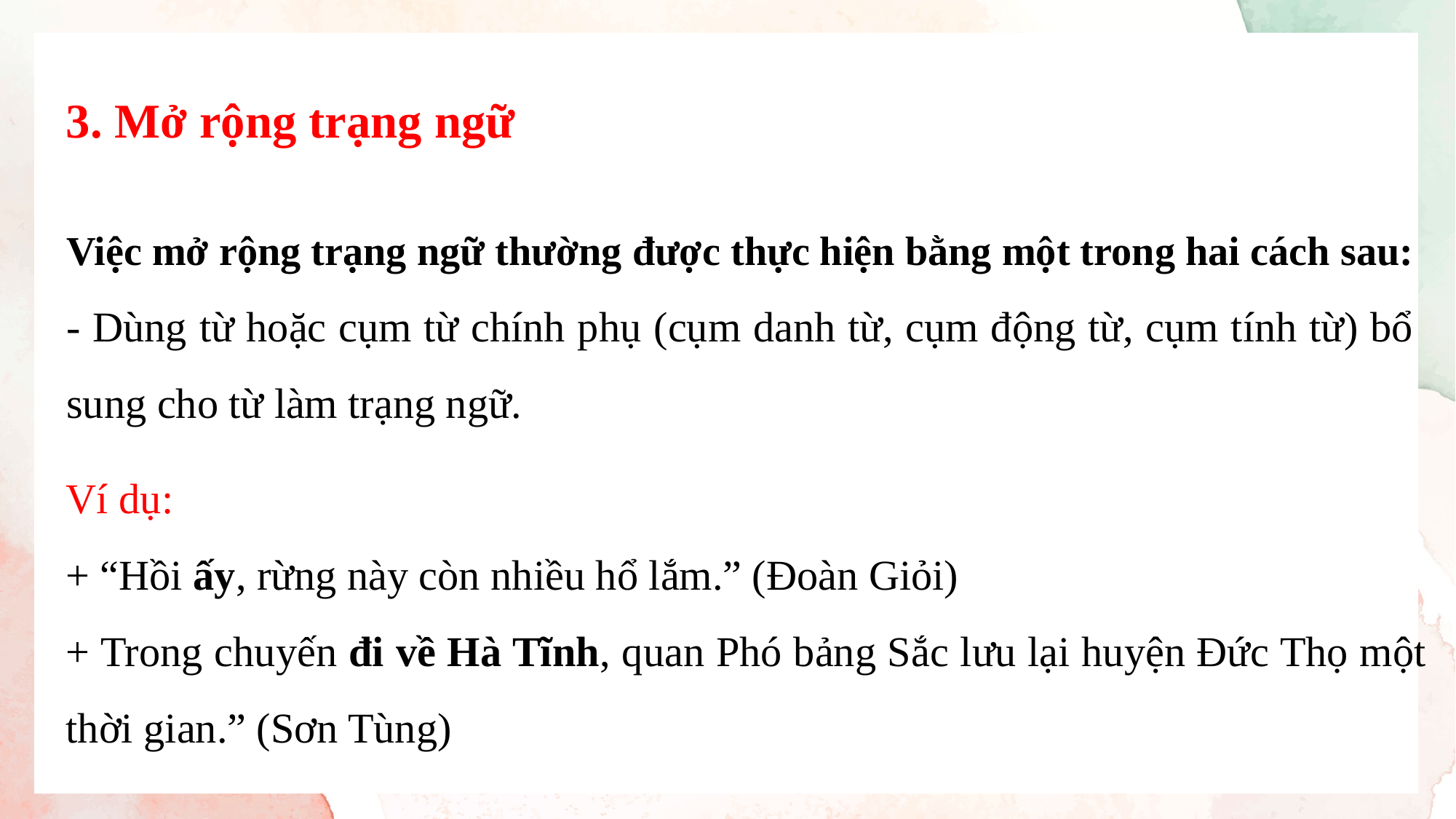

3. Mở rộng trạng ngữ
Việc mở rộng trạng ngữ thường được thực hiện bằng một trong hai cách sau:
- Dùng từ hoặc cụm từ chính phụ (cụm danh từ, cụm động từ, cụm tính từ) bổ sung cho từ làm trạng ngữ.
Ví dụ:
+ “Hồi ấy, rừng này còn nhiều hổ lắm.” (Đoàn Giỏi)
+ Trong chuyến đi về Hà Tĩnh, quan Phó bảng Sắc lưu lại huyện Đức Thọ một thời gian.” (Sơn Tùng)